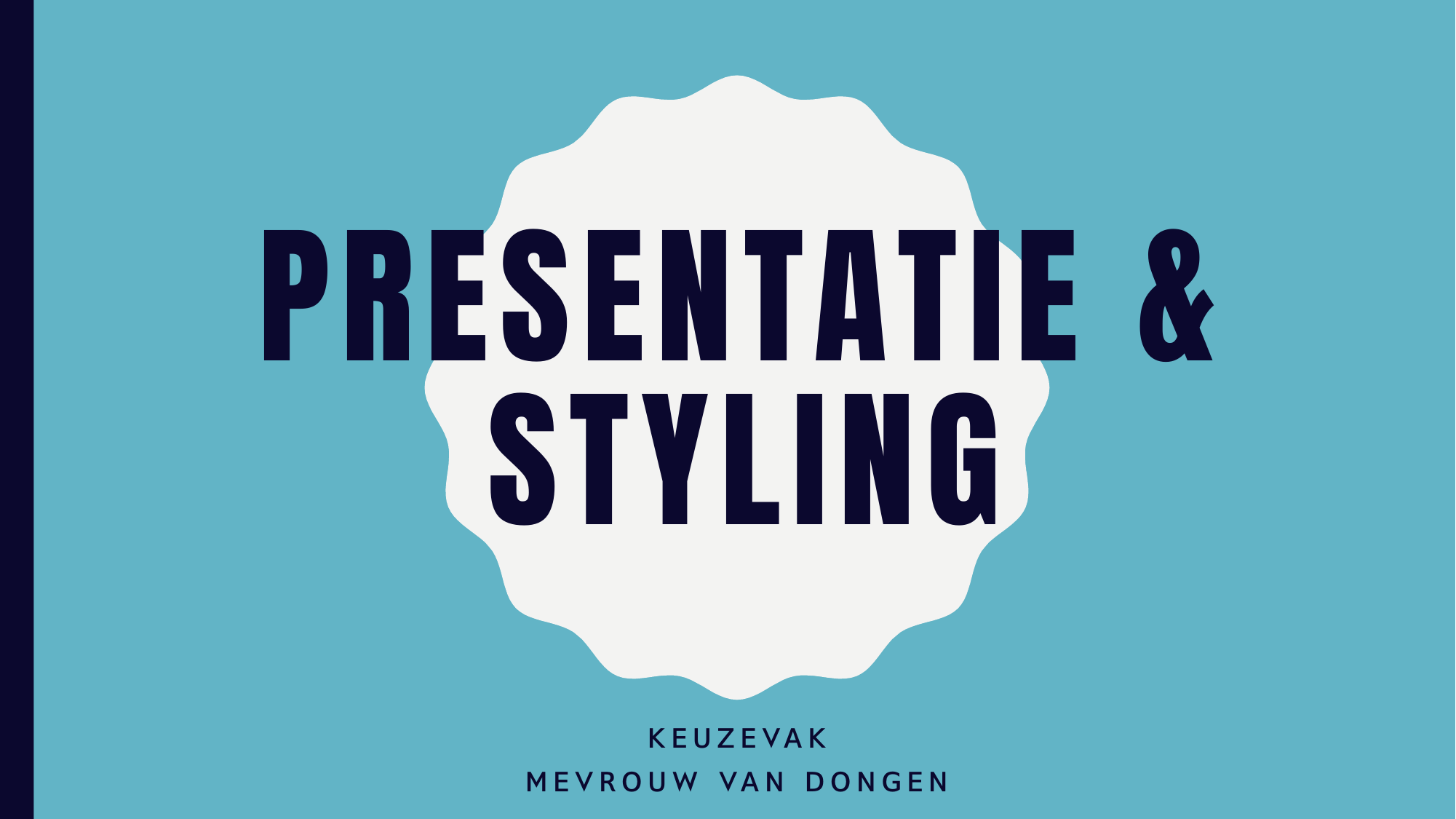

# Presentatie & styling
Keuzevak
Mevrouw van dongen